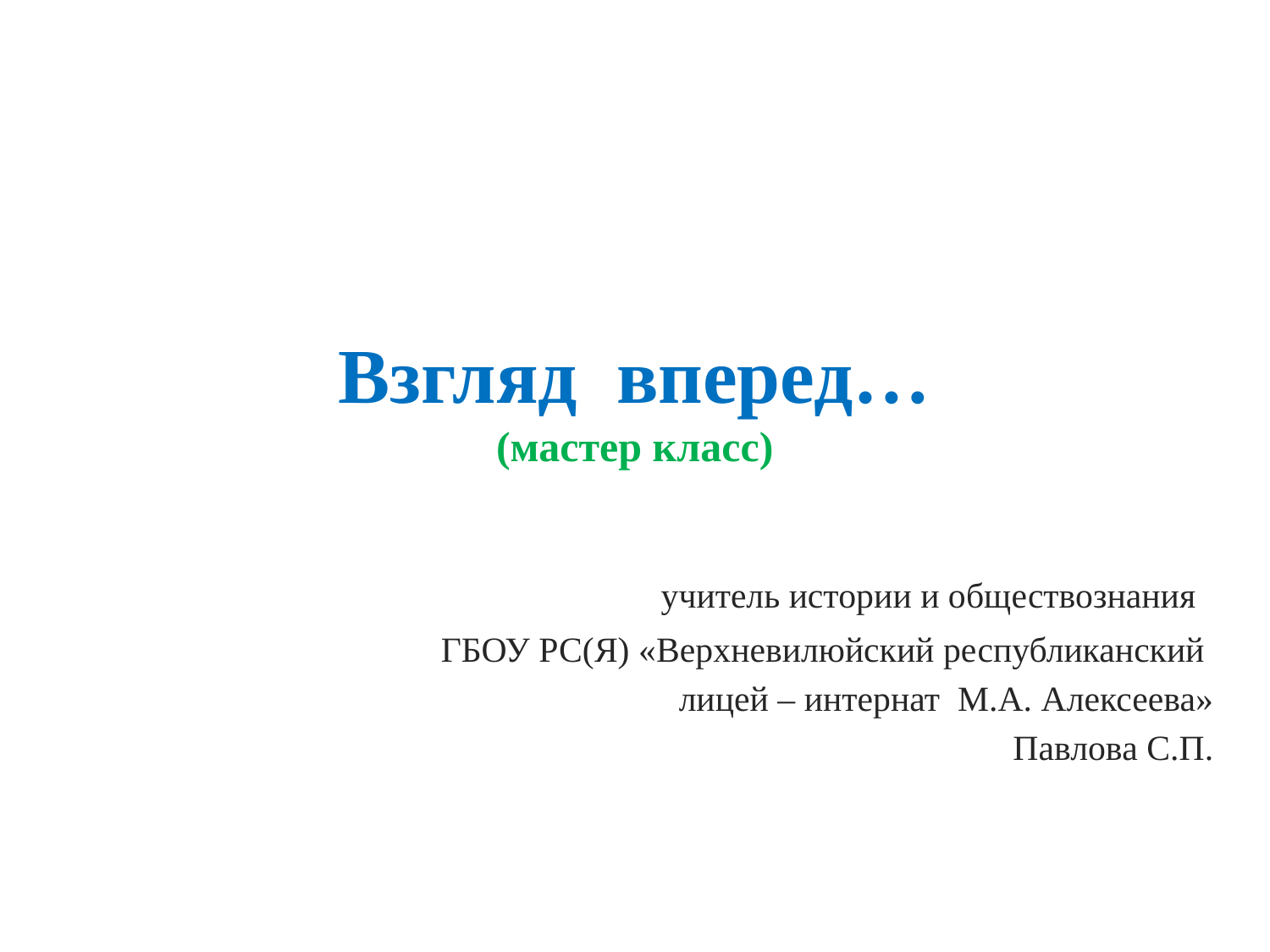

# Взгляд  вперед… (мастер класс)
 учитель истории и обществознания
ГБОУ РС(Я) «Верхневилюйский республиканский
лицей – интернат  М.А. Алексеева»
Павлова С.П.